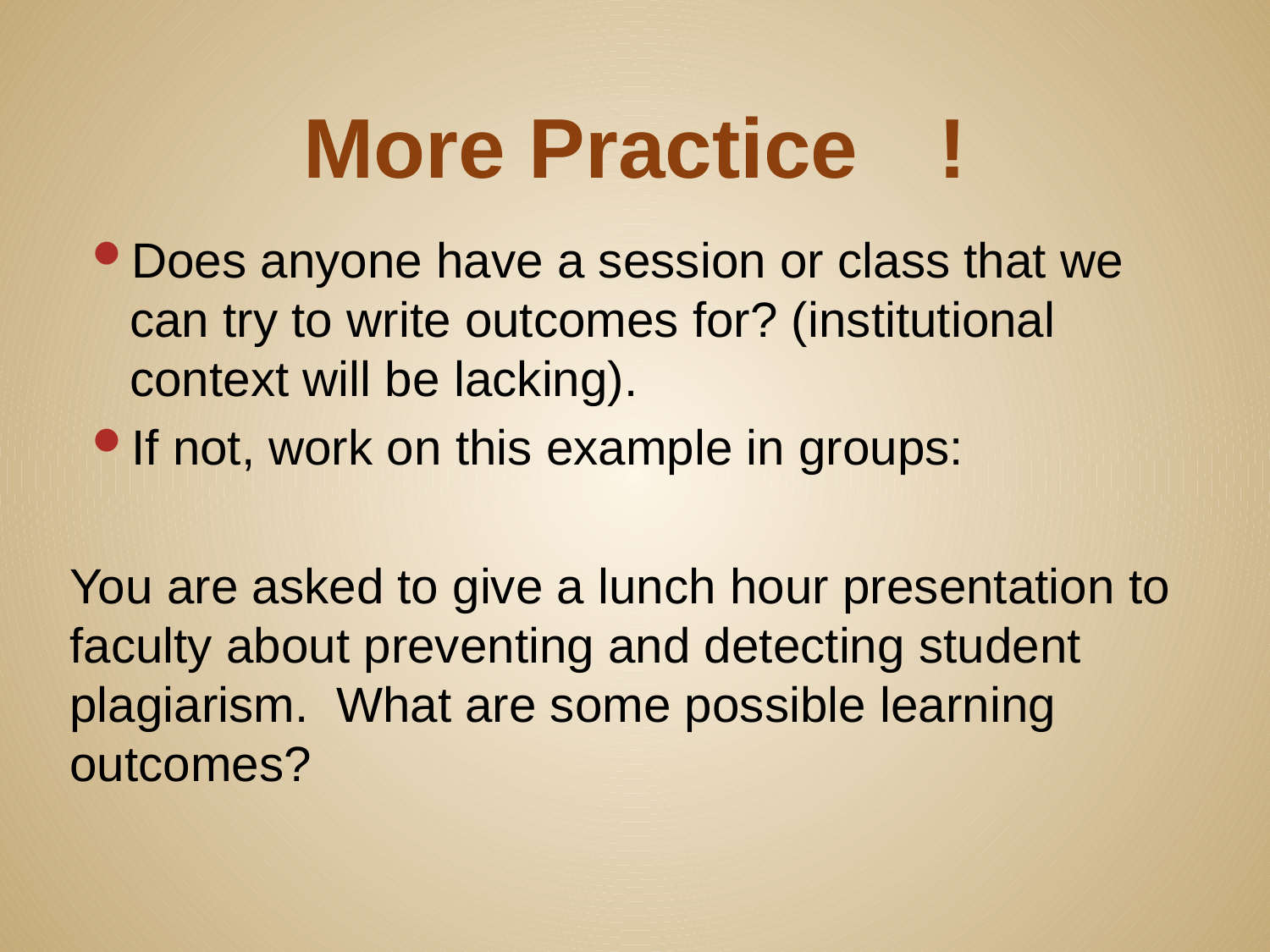

# More Practice	!
Does anyone have a session or class that we can try to write outcomes for? (institutional context will be lacking).
If not, work on this example in groups:

You are asked to give a lunch hour presentation to faculty about preventing and detecting student plagiarism.  What are some possible learning outcomes?